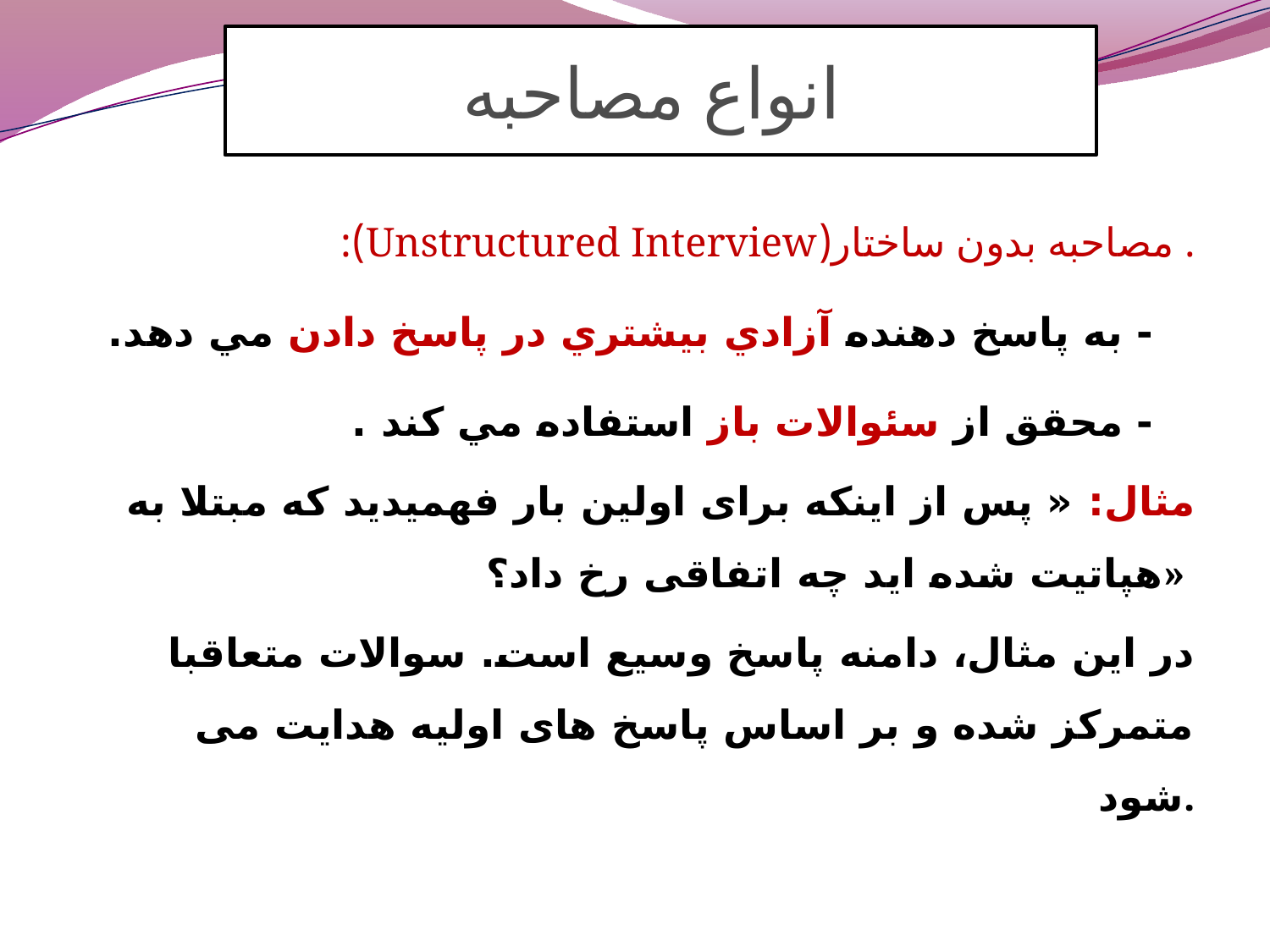

انواع مصاحبه
. مصاحبه بدون ساختار(Unstructured Interview):
   - به پاسخ دهنده آزادي بيشتري در پاسخ دادن مي دهد.
   - محقق از سئوالات باز استفاده مي كند .
   مثال: « پس از اینکه برای اولین بار فهمیدید که مبتلا به هپاتیت شده اید چه اتفاقی رخ داد؟»
در اين مثال، دامنه پاسخ وسیع است. سوالات متعاقبا متمرکز شده و بر اساس پاسخ های اولیه هدایت می شود.